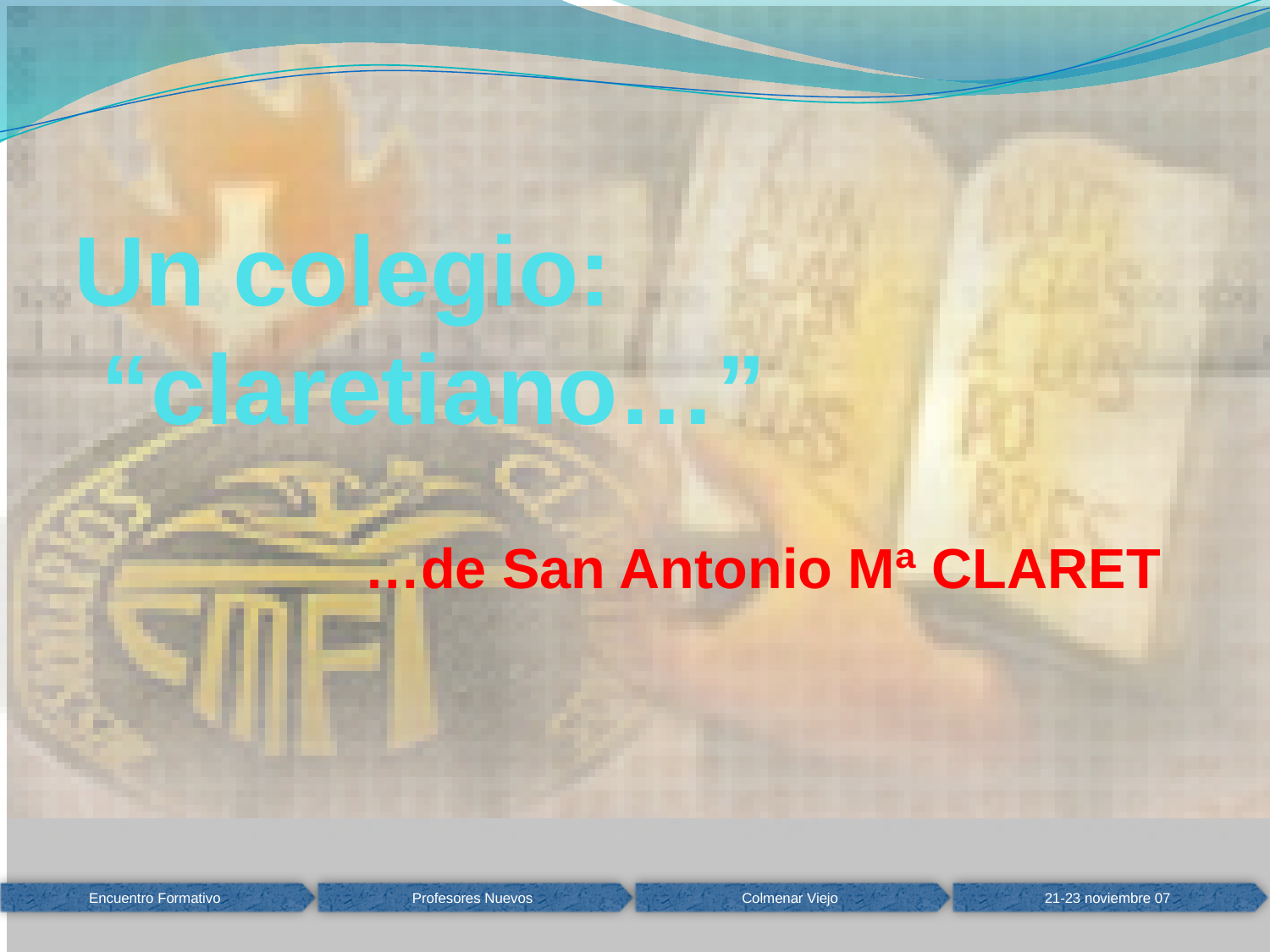

# Un colegio: “claretiano…”
…de San Antonio Mª CLARET
21-23 noviembre 07
Encuentro Formativo
Profesores Nuevos
Colmenar Viejo